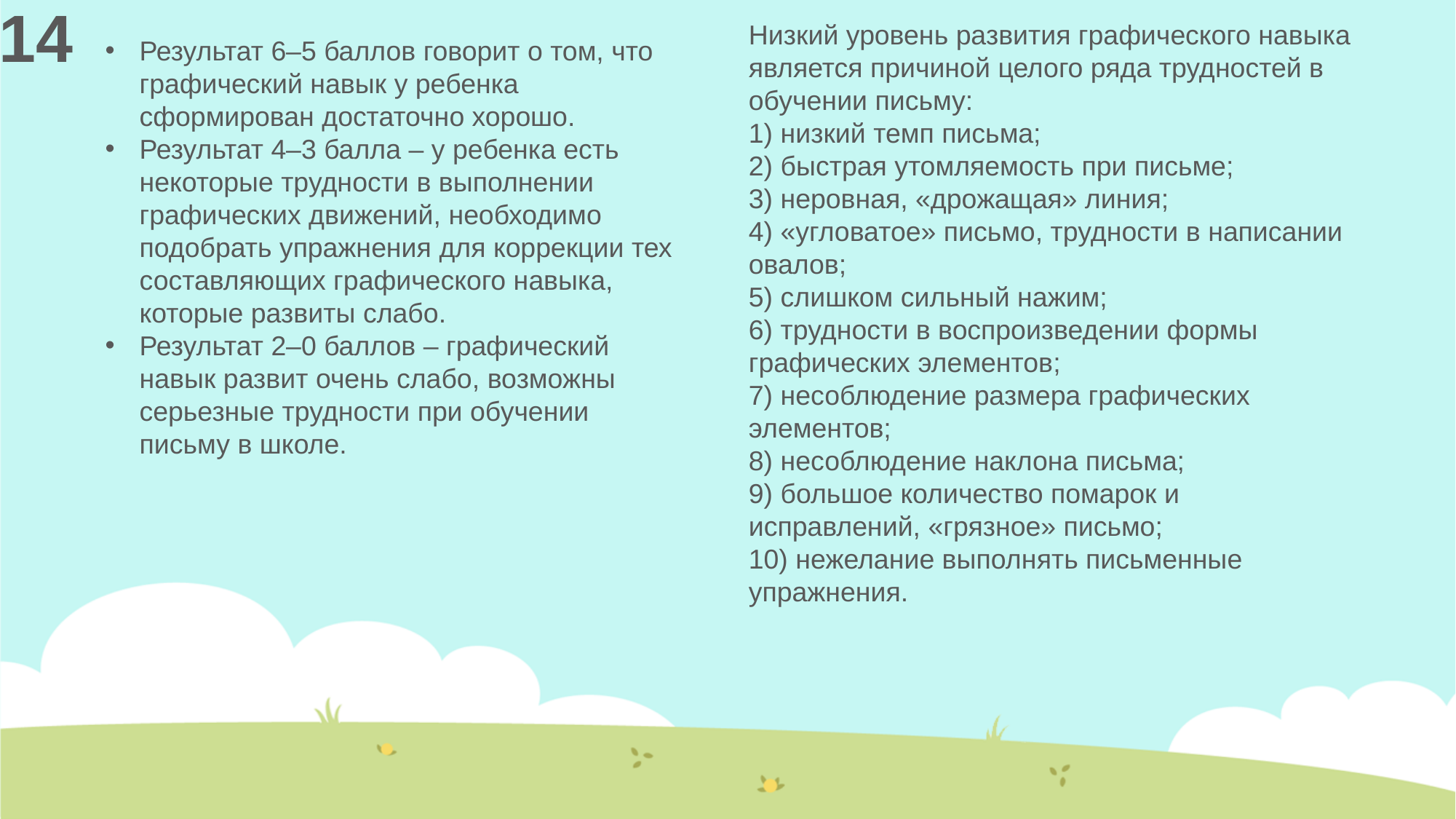

14
Низкий уровень развития графического навыка является причиной целого ряда трудностей в обучении письму:
1) низкий темп письма;
2) быстрая утомляемость при письме;
3) неровная, «дрожащая» линия;
4) «угловатое» письмо, трудности в написании овалов;
5) слишком сильный нажим;
6) трудности в воспроизведении формы графических элементов;
7) несоблюдение размера графических элементов;
8) несоблюдение наклона письма;
9) большое количество помарок и исправлений, «грязное» письмо;
10) нежелание выполнять письменные упражнения.
Результат 6–5 баллов говорит о том, что графический навык у ребенка сформирован достаточно хорошо.
Результат 4–3 балла – у ребенка есть некоторые трудности в выполнении графических движений, необходимо подобрать упражнения для коррекции тех составляющих графического навыка, которые развиты слабо.
Результат 2–0 баллов – графический навык развит очень слабо, возможны серьезные трудности при обучении письму в школе.